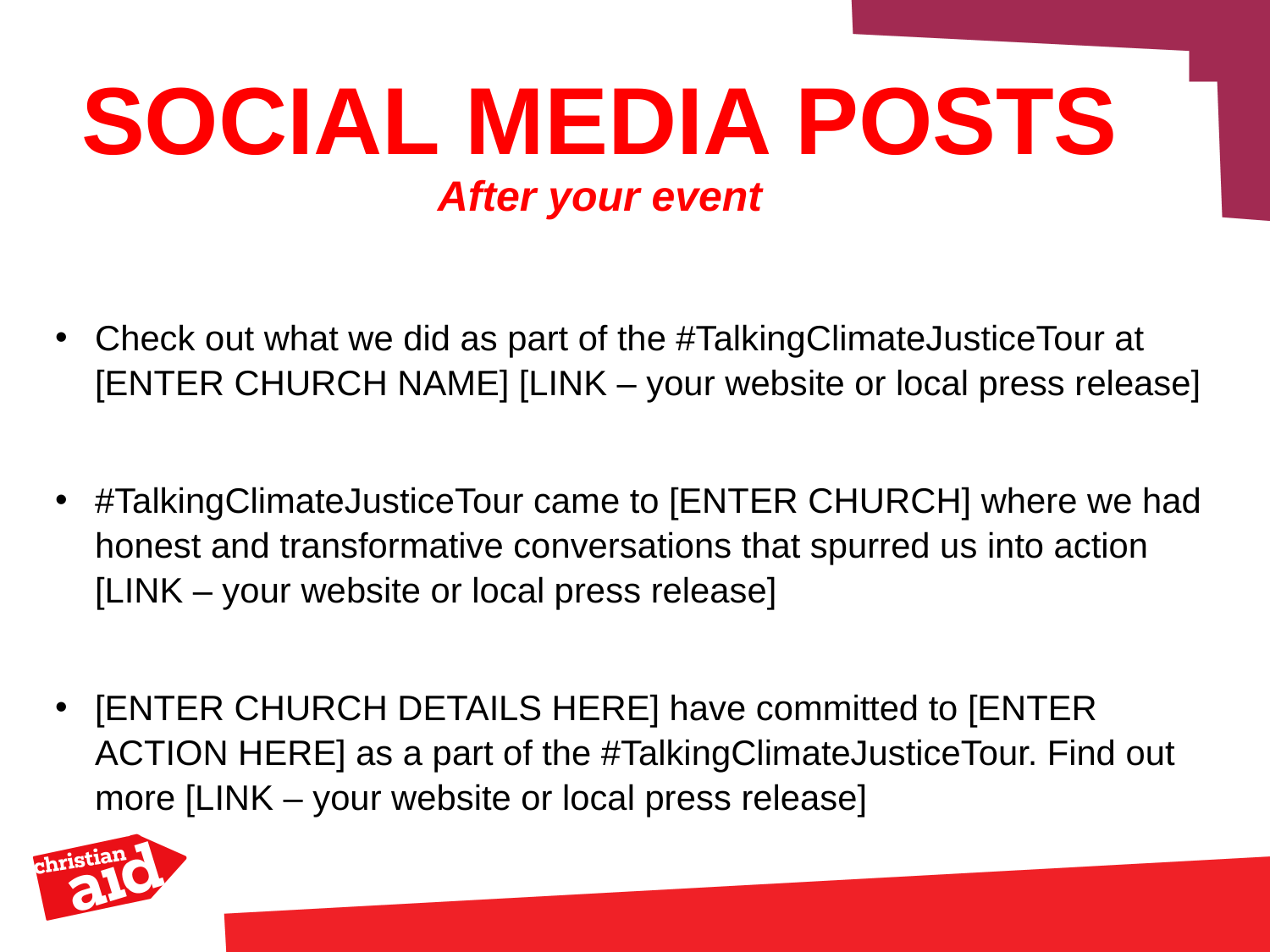

# SOCIAL MEDIA POSTS After your event
Check out what we did as part of the #TalkingClimateJusticeTour at [ENTER CHURCH NAME] [LINK – your website or local press release]

#TalkingClimateJusticeTour came to [ENTER CHURCH] where we had honest and transformative conversations that spurred us into action [LINK – your website or local press release]

[ENTER CHURCH DETAILS HERE] have committed to [ENTER ACTION HERE] as a part of the #TalkingClimateJusticeTour. Find out more [LINK – your website or local press release]